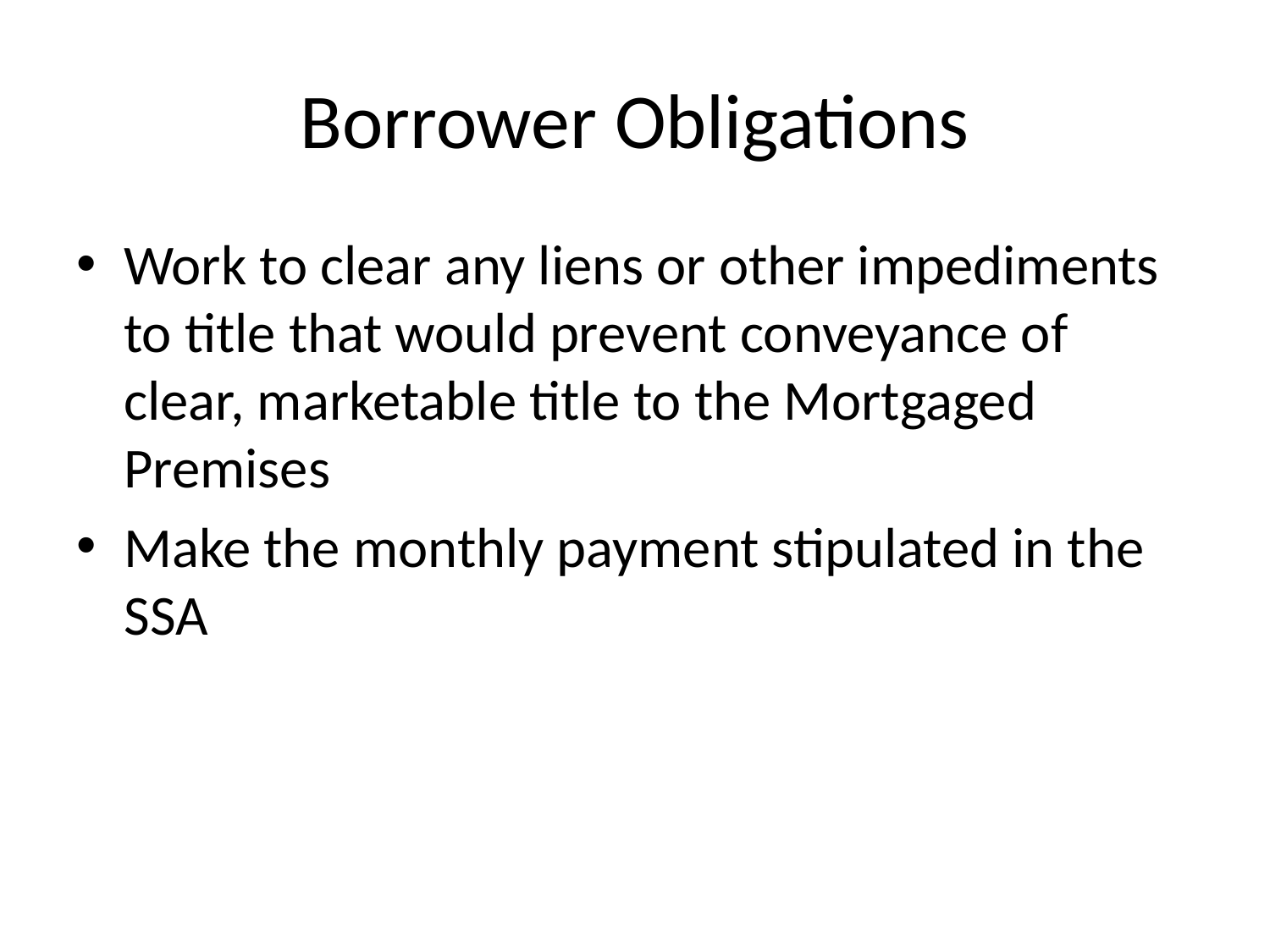

# Borrower Obligations
Work to clear any liens or other impediments to title that would prevent conveyance of clear, marketable title to the Mortgaged Premises
Make the monthly payment stipulated in the SSA